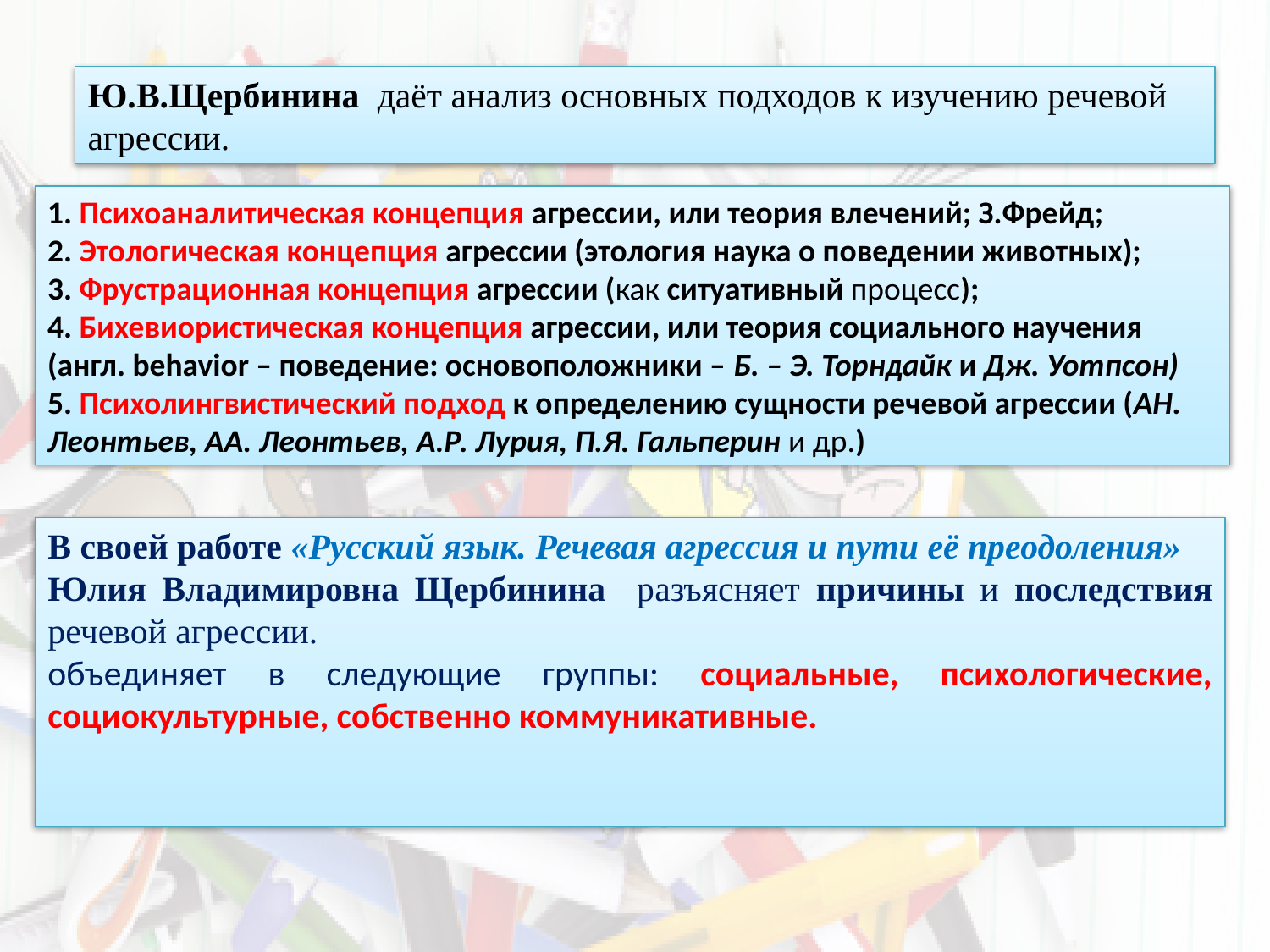

Ю.В.Щербинина  даёт анализ основных подходов к изучению речевой агрессии.
1. Психоаналитическая концепция агрессии, или теория влечений; З.Фрейд;
2. Этологическая концепция агрессии (этология наука о поведении животных);
3. Фрустрационная концепция агрессии (как ситуативный процесс);
4. Бихевиористическая концепция агрессии, или теория социального научения (англ. behavior – поведение: основоположники – Б. – Э. Торндайк и Дж. Уотпсон)
5. Психолингвистический подход к определению сущности речевой агрессии (АН. Леонтьев, АА. Леонтьев, А.Р. Лурия, П.Я. Гальперин и др.)
В своей работе «Русский язык. Речевая агрессия и пути её преодоления»
Юлия Владимировна Щербинина  разъясняет причины и последствия речевой агрессии.
объединяет в следующие группы: социальные, психологические, социокультурные, собственно коммуникативные.